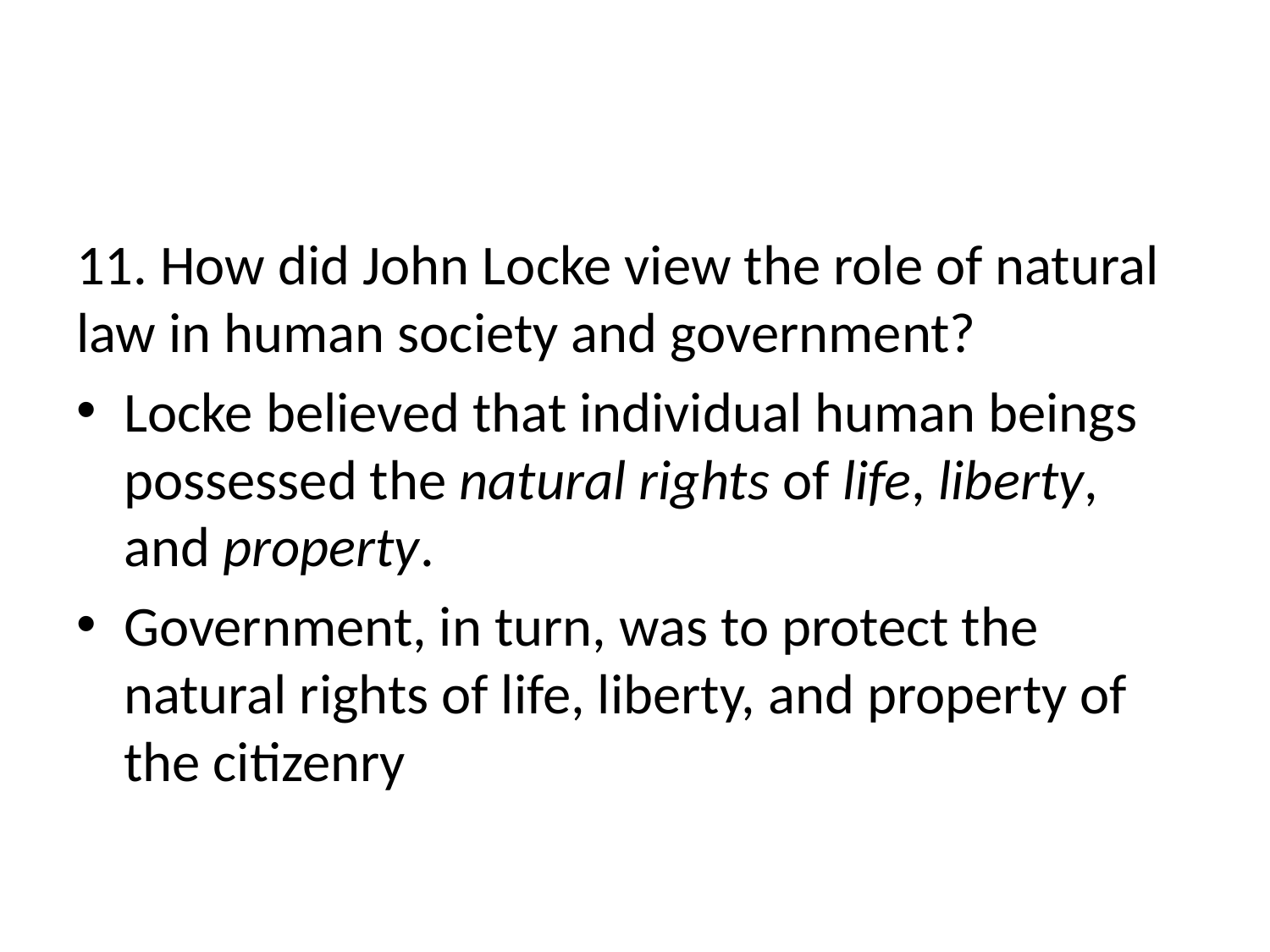

#
11. How did John Locke view the role of natural law in human society and government?
Locke believed that individual human beings possessed the natural rights of life, liberty, and property.
Government, in turn, was to protect the natural rights of life, liberty, and property of the citizenry